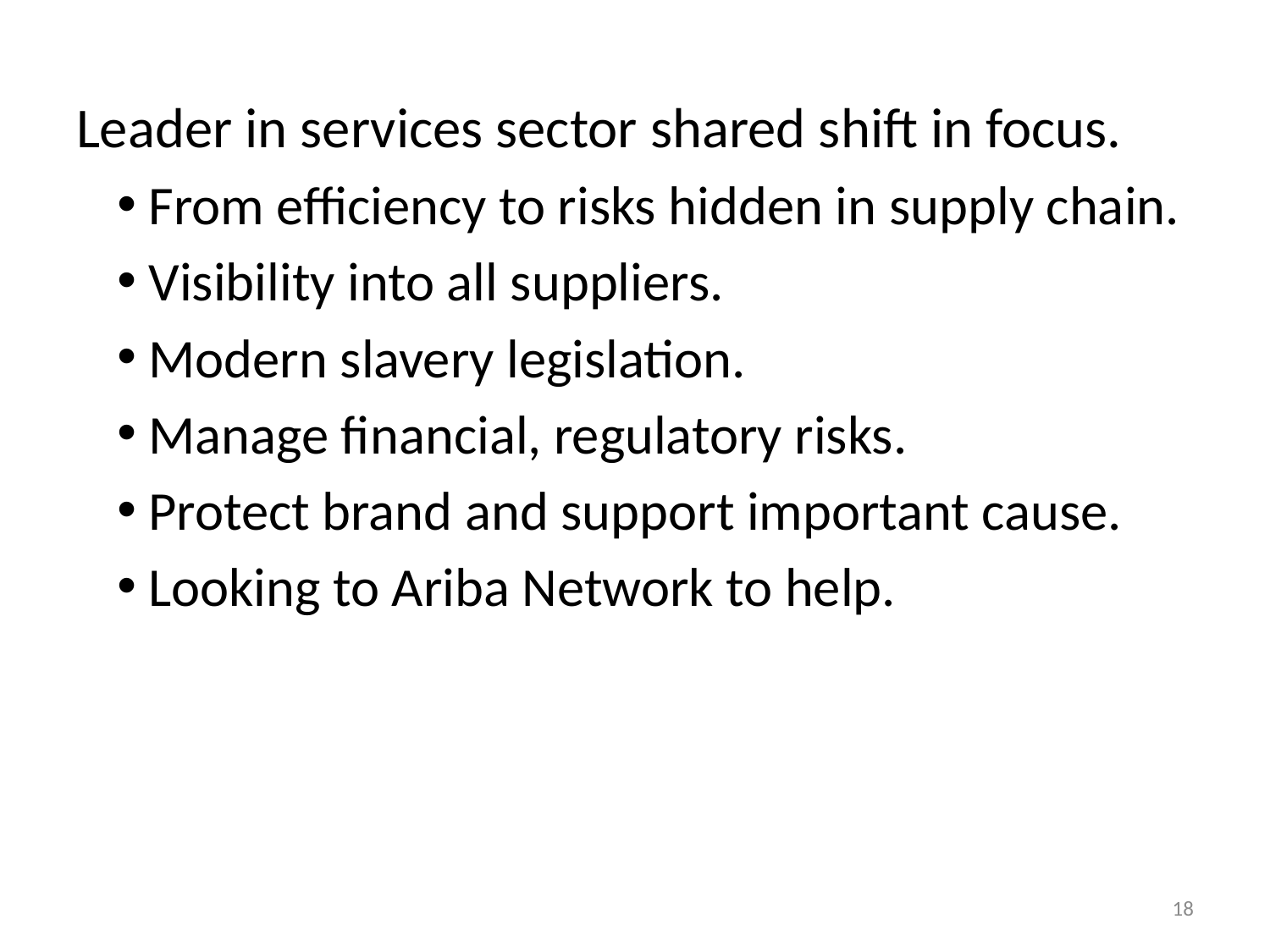

Leader in services sector shared shift in focus.
From efficiency to risks hidden in supply chain.
Visibility into all suppliers.
Modern slavery legislation.
Manage financial, regulatory risks.
Protect brand and support important cause.
Looking to Ariba Network to help.
18